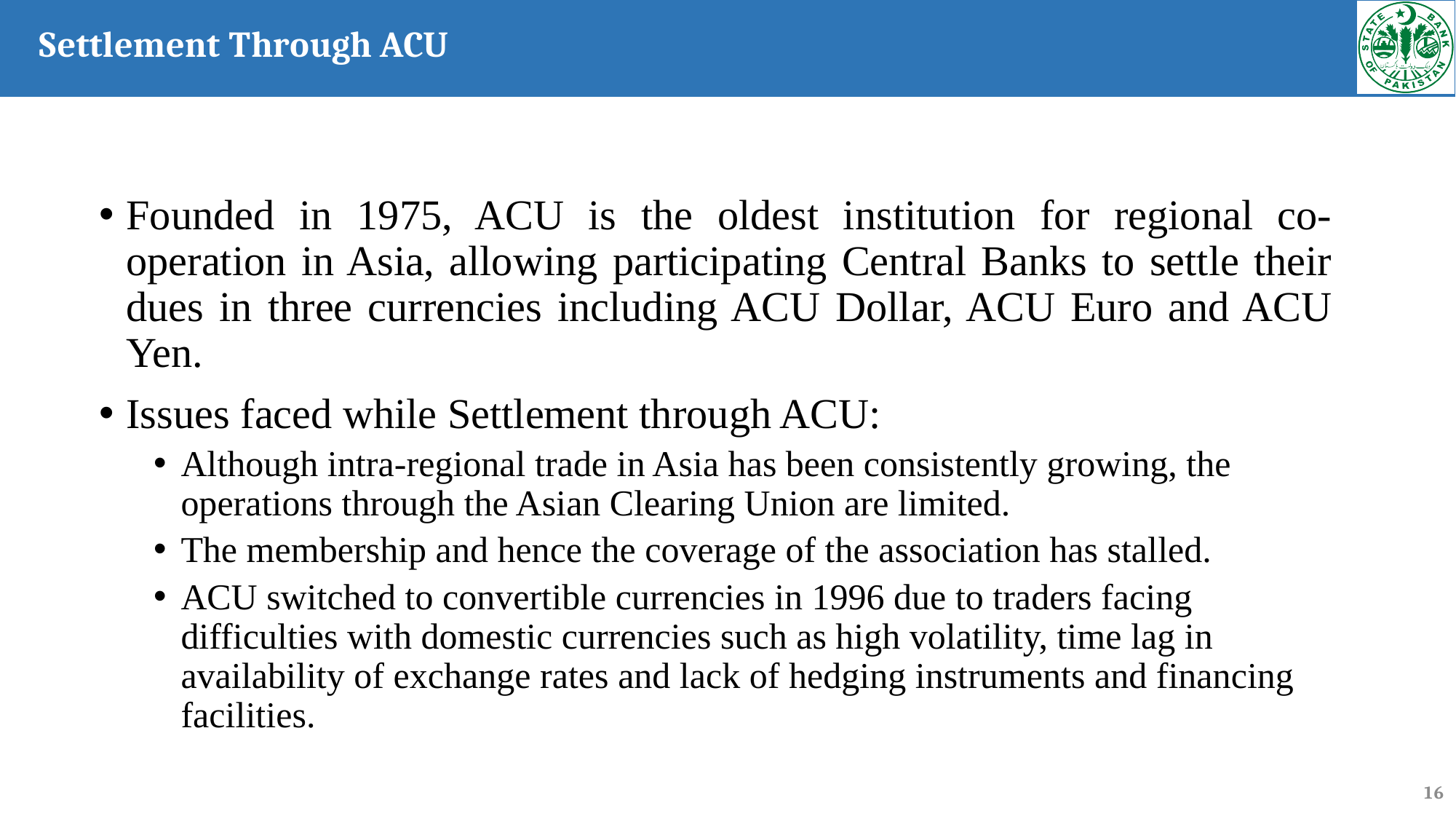

Settlement Through ACU
Founded in 1975, ACU is the oldest institution for regional co-operation in Asia, allowing participating Central Banks to settle their dues in three currencies including ACU Dollar, ACU Euro and ACU Yen.
Issues faced while Settlement through ACU:
Although intra-regional trade in Asia has been consistently growing, the operations through the Asian Clearing Union are limited.
The membership and hence the coverage of the association has stalled.
ACU switched to convertible currencies in 1996 due to traders facing difficulties with domestic currencies such as high volatility, time lag in availability of exchange rates and lack of hedging instruments and financing facilities.
16